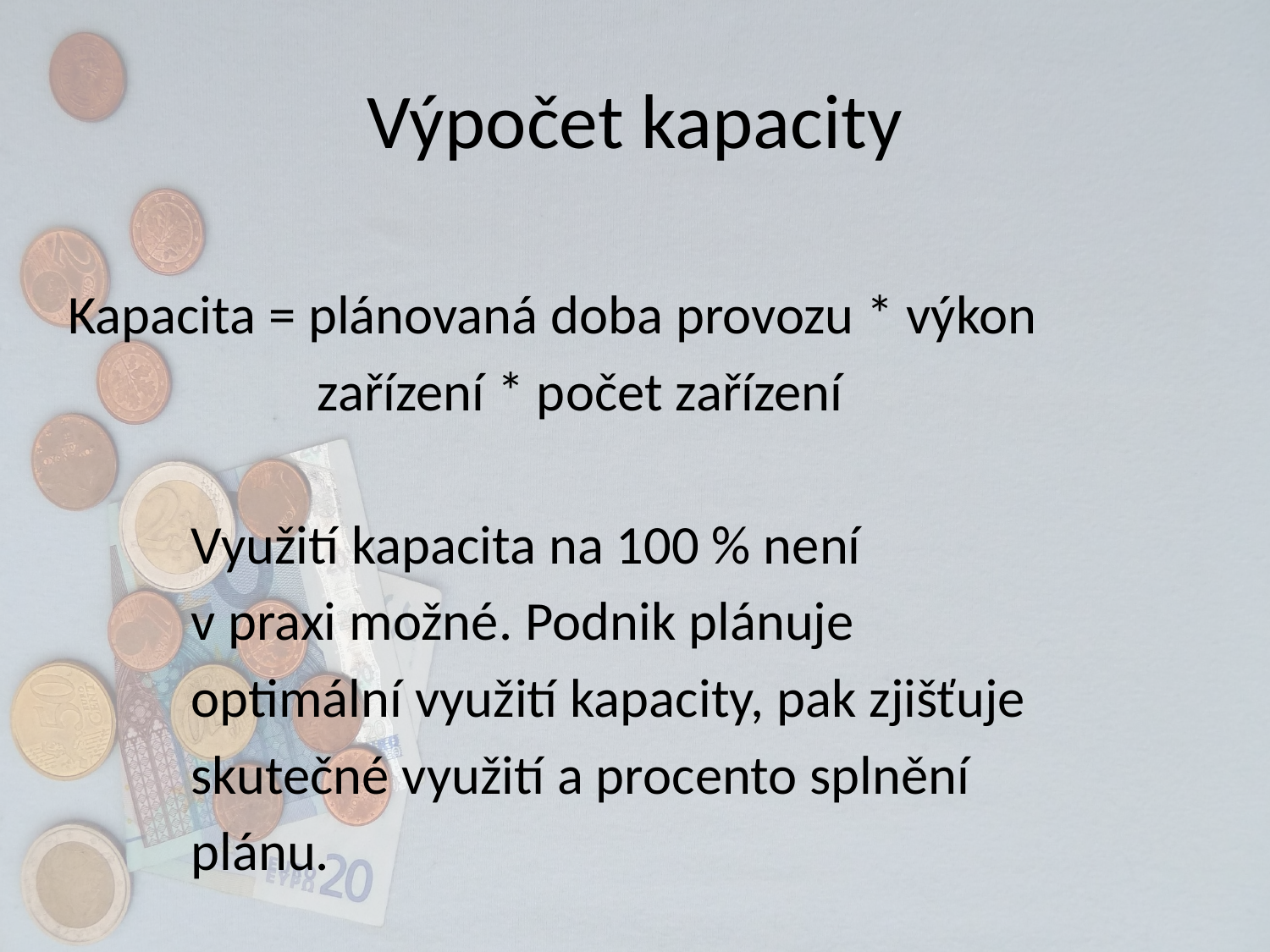

# Výpočet kapacity

Kapacita = plánovaná doba provozu * výkon
                    zařízení * počet zařízení

		Využití kapacita na 100 % není
		v praxi možné. Podnik plánuje
		optimální využití kapacity, pak zjišťuje
		skutečné využití a procento splnění
		plánu.